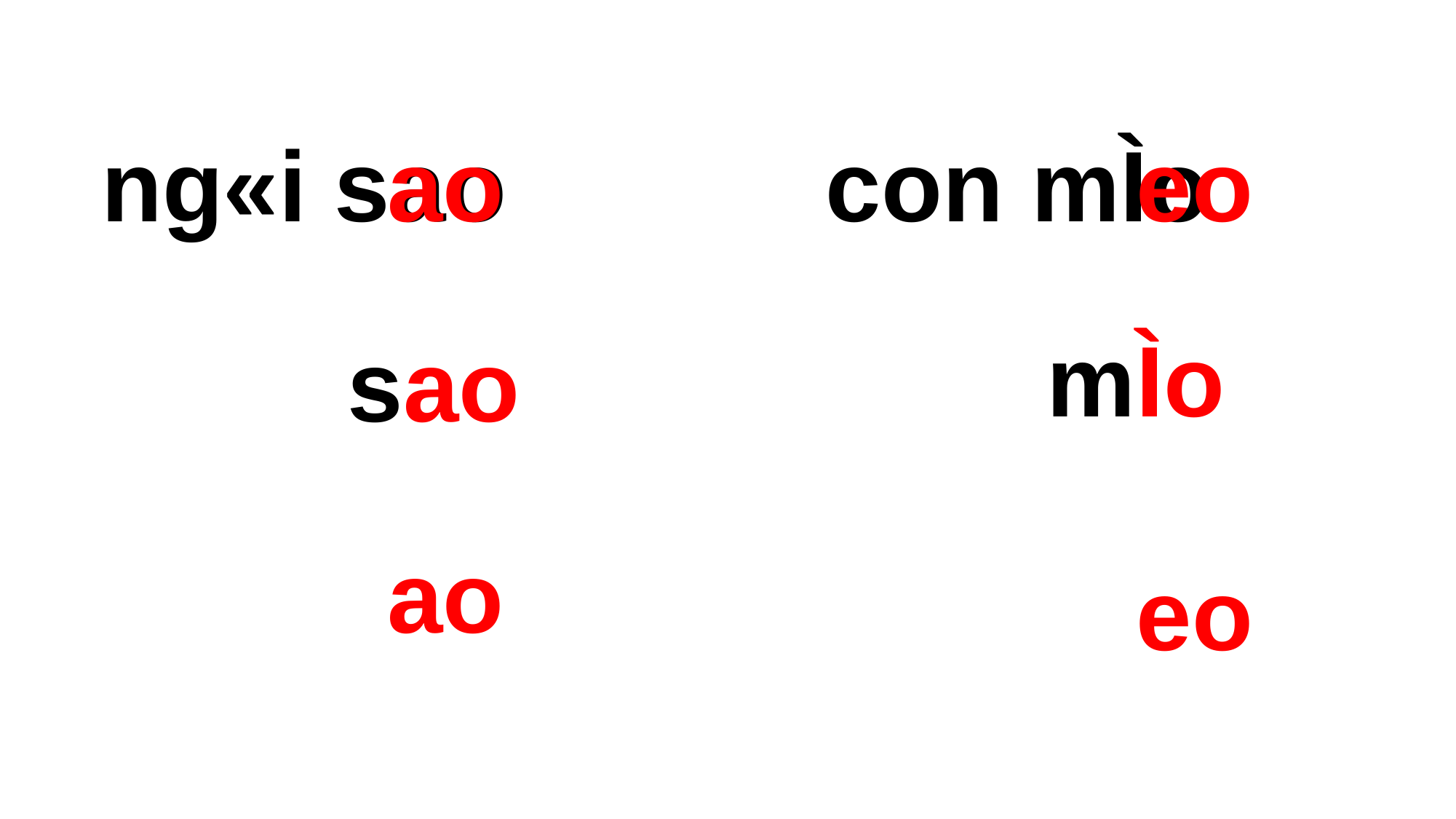

ng«i sao
ao
con mÌo
eo
mÌo
sao
ao
eo